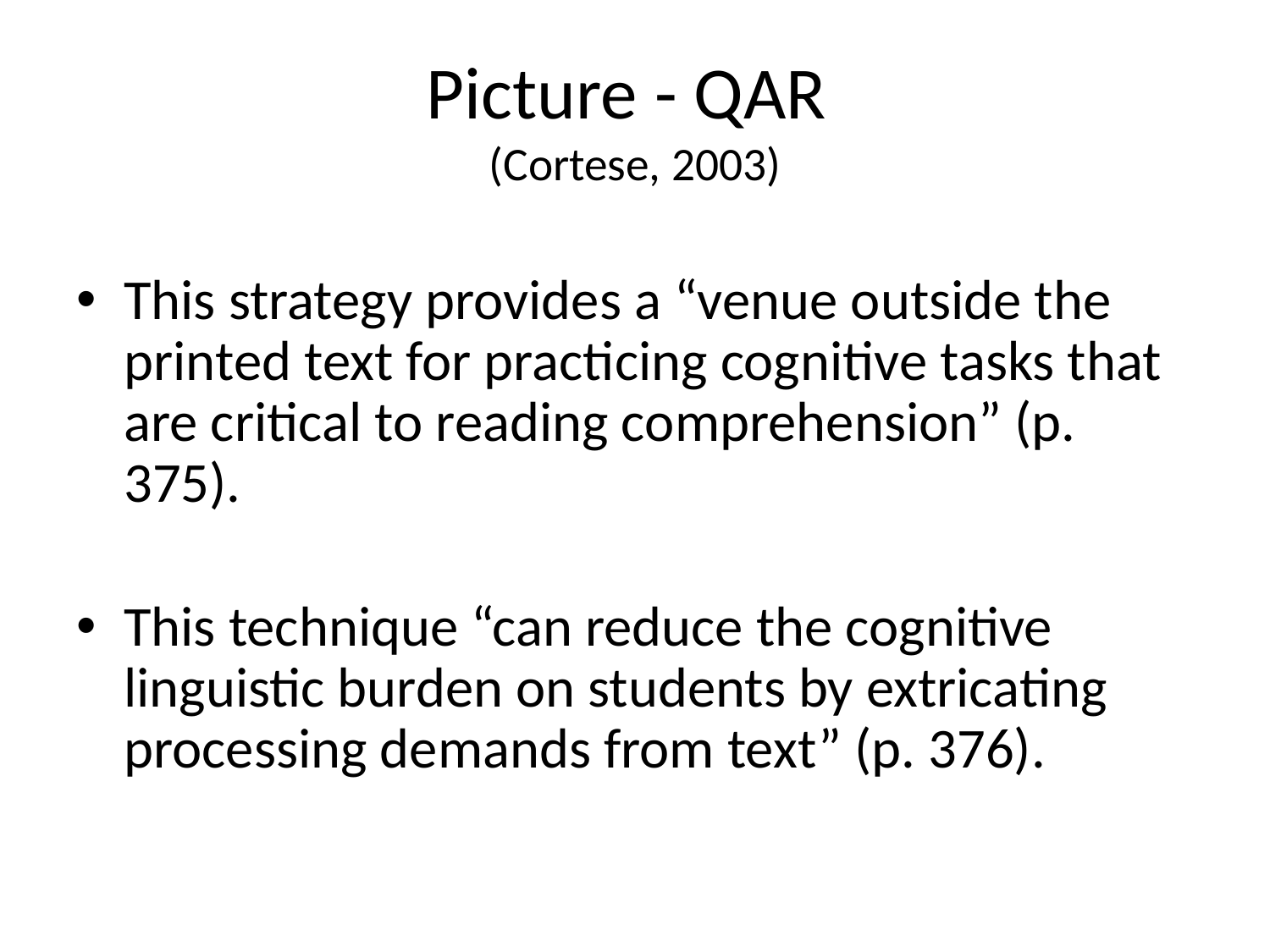

# Picture - QAR (Cortese, 2003)
This strategy provides a “venue outside the printed text for practicing cognitive tasks that are critical to reading comprehension” (p. 375).

This technique “can reduce the cognitive linguistic burden on students by extricating processing demands from text” (p. 376).